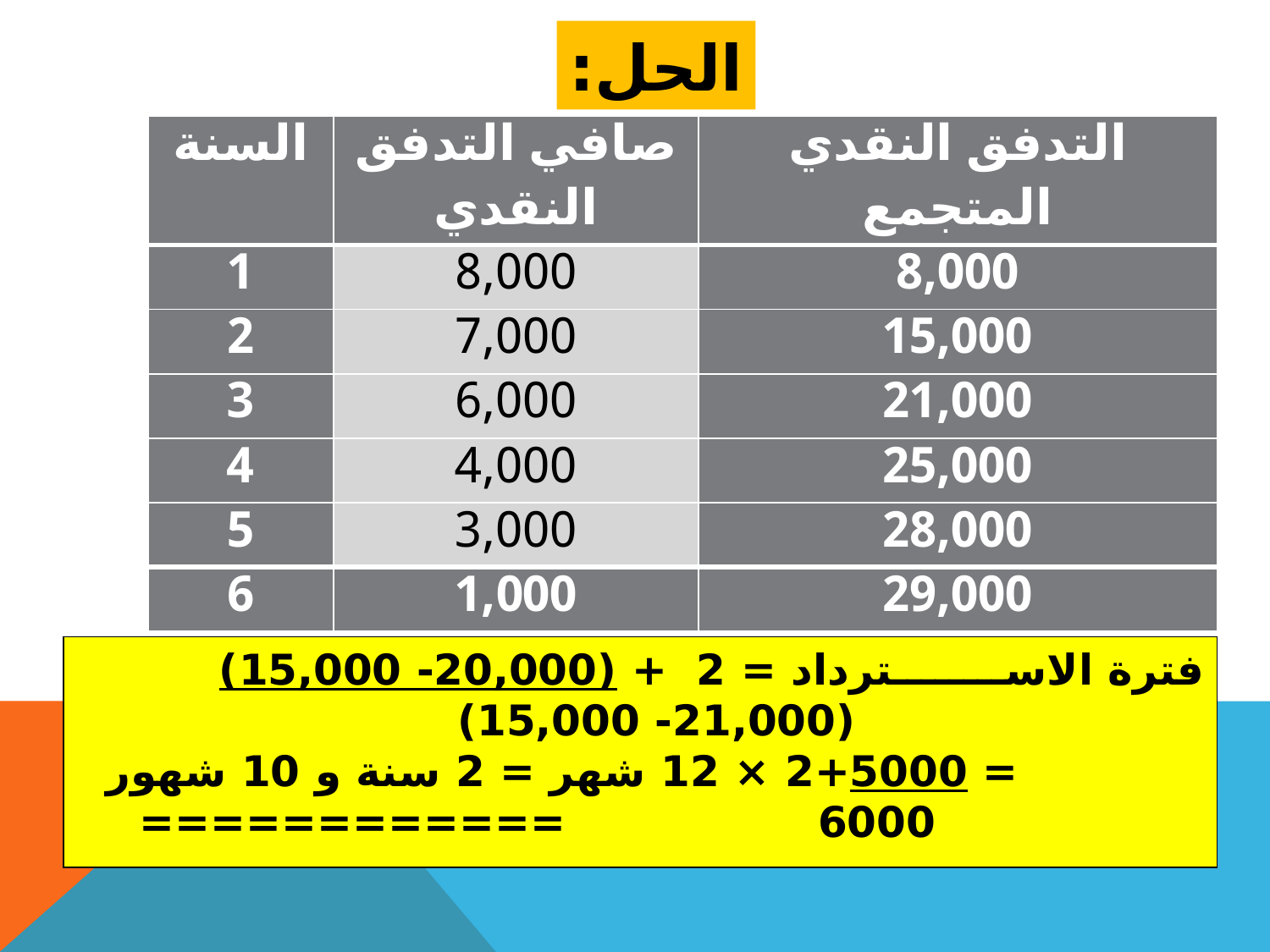

الحل:
| السنة | صافي التدفق النقدي | التدفق النقدي المتجمع |
| --- | --- | --- |
| 1 | 8,000 | 8,000 |
| 2 | 7,000 | 15,000 |
| 3 | 6,000 | 21,000 |
| 4 | 4,000 | 25,000 |
| 5 | 3,000 | 28,000 |
| 6 | 1,000 | 29,000 |

فترة الاسترداد = 2  + (20,000- 15,000)				               (21,000- 15,000)
		    = 2+5000 × 12 شهر = 2 سنة و 10 شهور
			 6000	                 ============